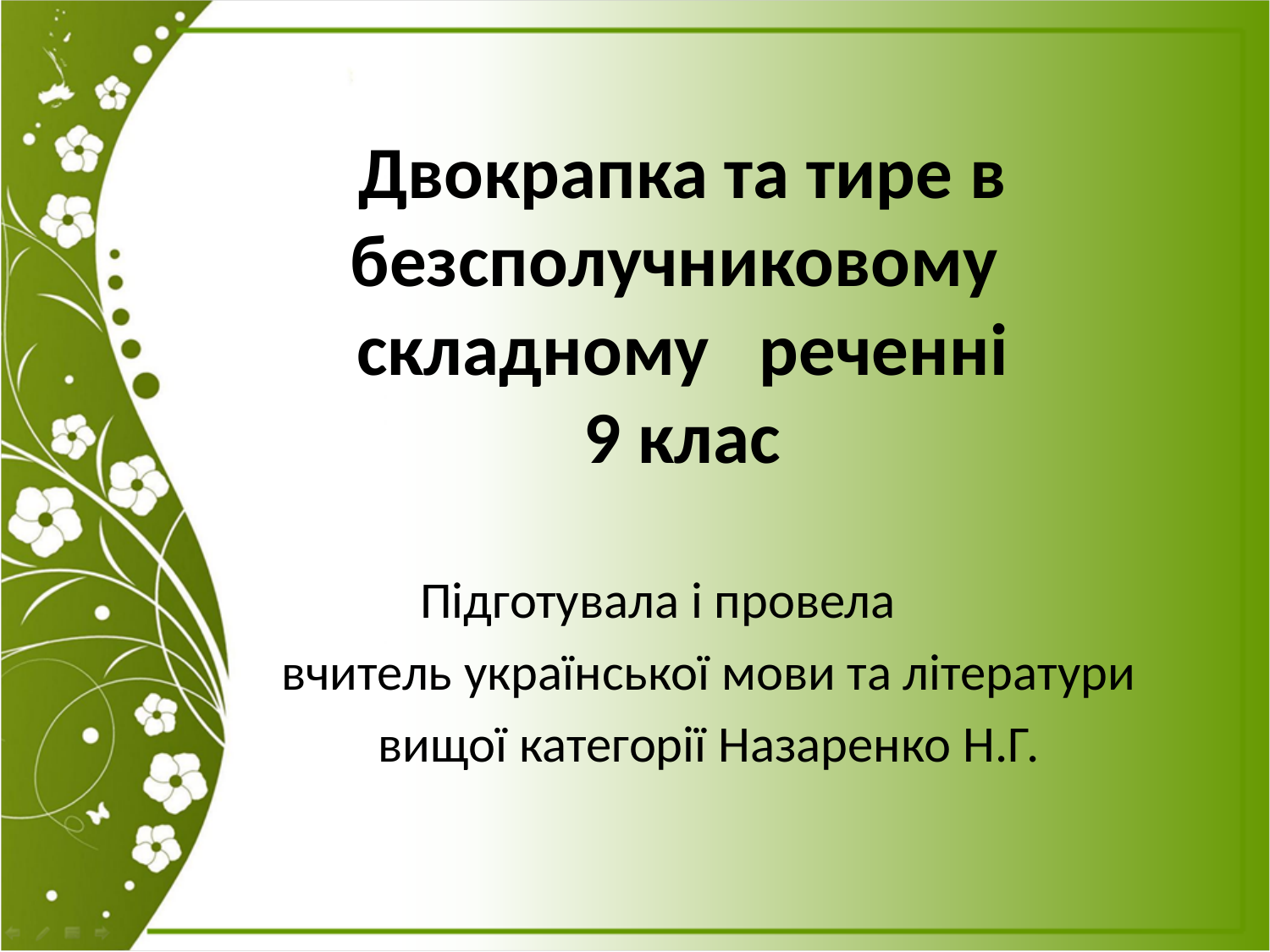

# Двокрапка та тире в безсполучниковому  складному   реченні 9 клас
Підготувала і провела
вчитель української мови та літератури
вищої категорії Назаренко Н.Г.